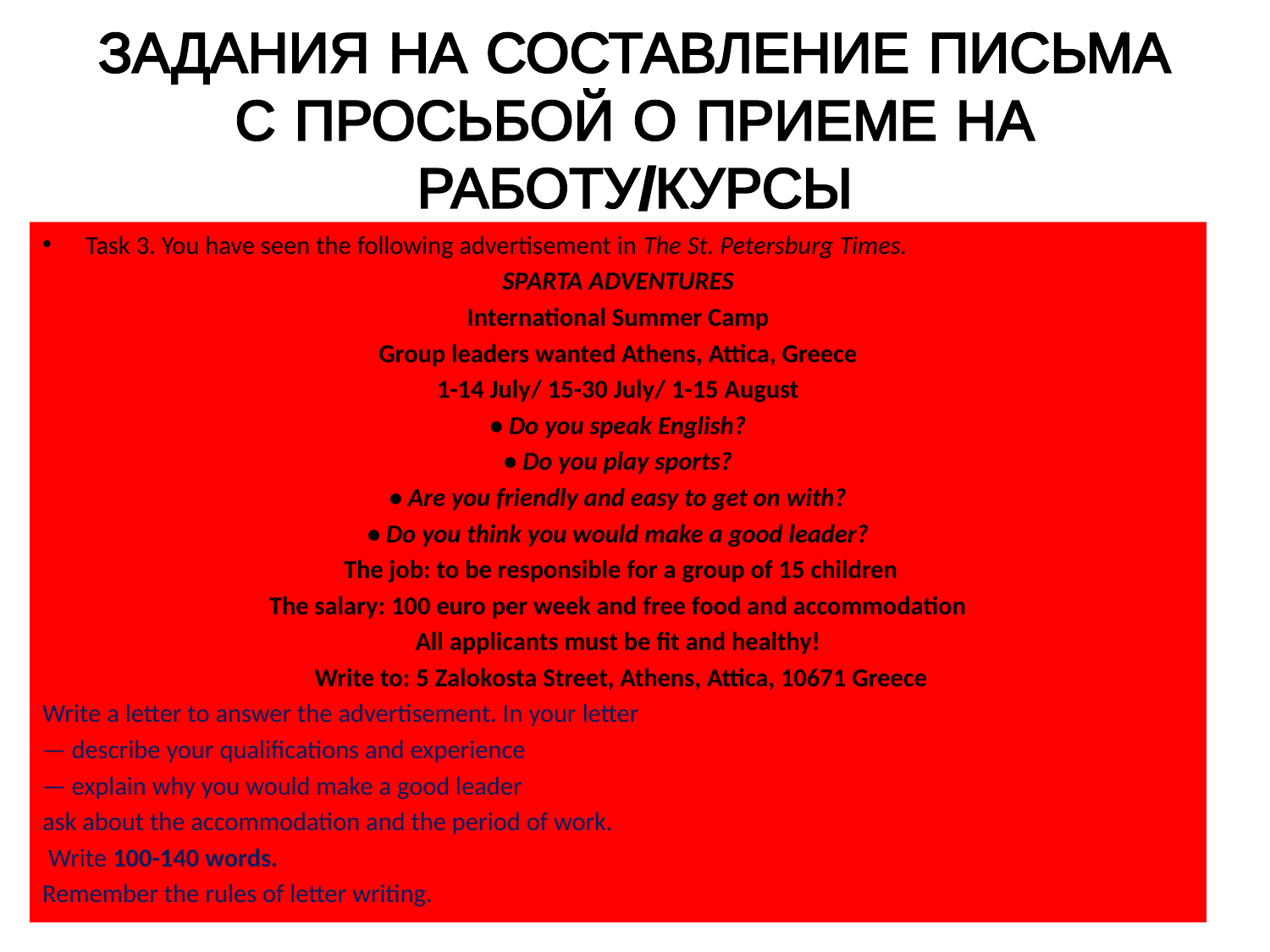

# ЗАДАНИЯ НА СОСТАВЛЕНИЕ ПИСЬМА С ПРОСЬБОЙ О ПРИЕМЕ НА РАБОТУ/КУРСЫ
Task 3. You have seen the following advertisement in The St. Petersburg Times.
SPARTA ADVENTURES
International Summer Camp
Group leaders wanted Athens, Attica, Greece
1-14 July/ 15-30 July/ 1-15 August
• Do you speak English?
• Do you play sports?
• Are you friendly and easy to get on with?
• Do you think you would make a good leader?
 The job: to be responsible for a group of 15 children
The salary: 100 euro per week and free food and accommodation
All applicants must be fit and healthy!
 Write to: 5 Zalokosta Street, Athens, Attica, 10671 Greece
Write a letter to answer the advertisement. In your letter
— describe your qualifications and experience
— explain why you would make a good leader
ask about the accommodation and the period of work.
 Write 100-140 words.
Remember the rules of letter writing.